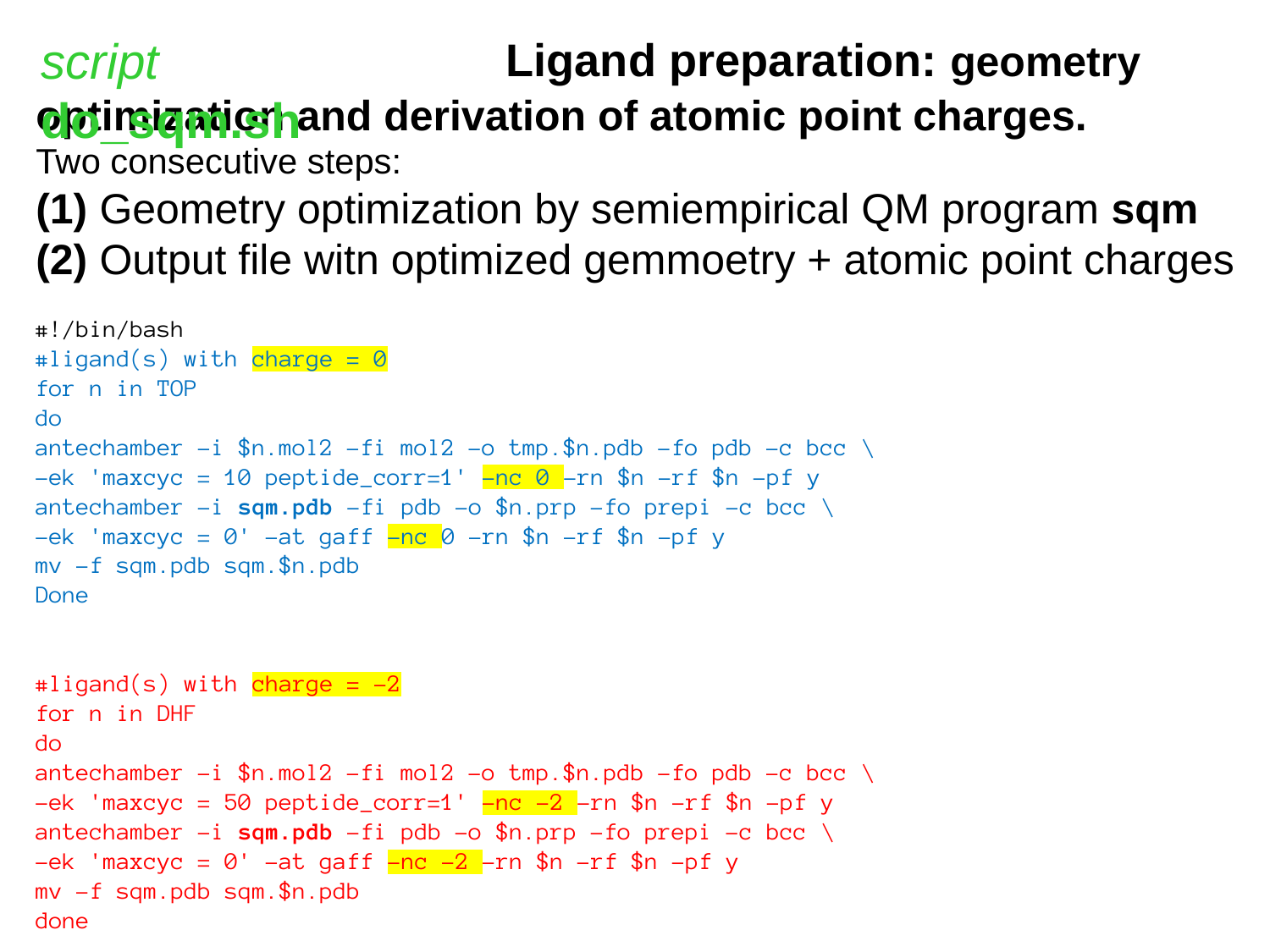

Ligand preparation: geometry optimization and derivation of atomic point charges.
Two consecutive steps:
(1) Geometry optimization by semiempirical QM program sqm
(2) Output file witn optimized gemmoetry + atomic point charges

#!/bin/bash
#ligand(s) with charge = 0
for n in TOP
do
antechamber -i $n.mol2 -fi mol2 -o tmp.$n.pdb -fo pdb -c bcc \
-ek 'maxcyc = 10 peptide_corr=1' -nc 0 -rn $n -rf $n -pf y
antechamber -i sqm.pdb -fi pdb -o $n.prp -fo prepi -c bcc \
-ek 'maxcyc = 0' -at gaff -nc 0 -rn $n -rf $n -pf y
mv -f sqm.pdb sqm.$n.pdb
Done

#ligand(s) with charge = -2
for n in DHF
do
antechamber -i $n.mol2 -fi mol2 -o tmp.$n.pdb -fo pdb -c bcc \
-ek 'maxcyc = 50 peptide_corr=1' -nc -2 -rn $n -rf $n -pf y
antechamber -i sqm.pdb -fi pdb -o $n.prp -fo prepi -c bcc \
-ek 'maxcyc = 0' -at gaff -nc -2 -rn $n -rf $n -pf y
mv -f sqm.pdb sqm.$n.pdb
done
script do_sqm.sh